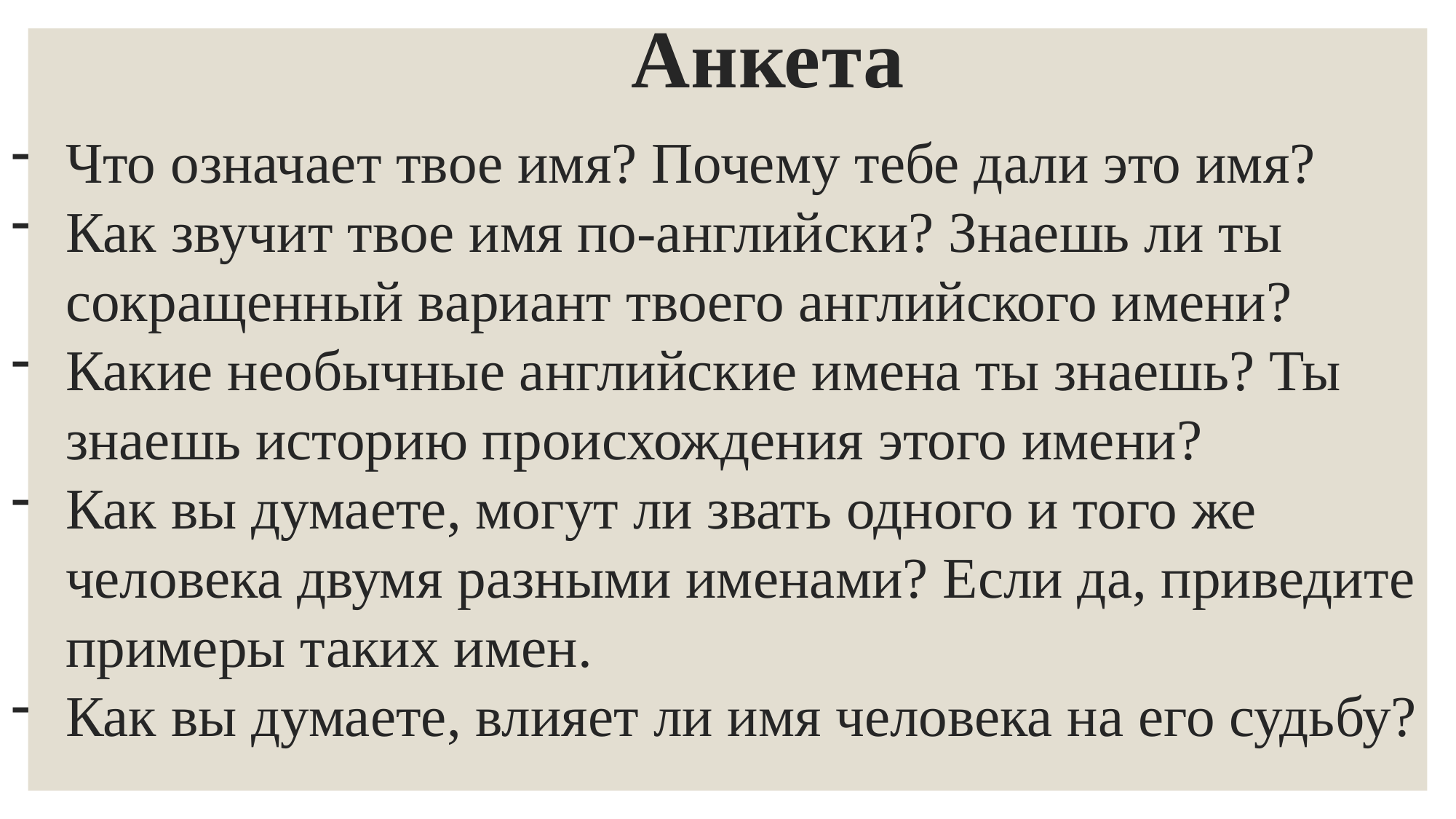

Анкета
Что означает твое имя? Почему тебе дали это имя?
Как звучит твое имя по-английски? Знаешь ли ты сокращенный вариант твоего английского имени?
Какие необычные английские имена ты знаешь? Ты знаешь историю происхождения этого имени?
Как вы думаете, могут ли звать одного и того же человека двумя разными именами? Если да, приведите примеры таких имен.
Как вы думаете, влияет ли имя человека на его судьбу?